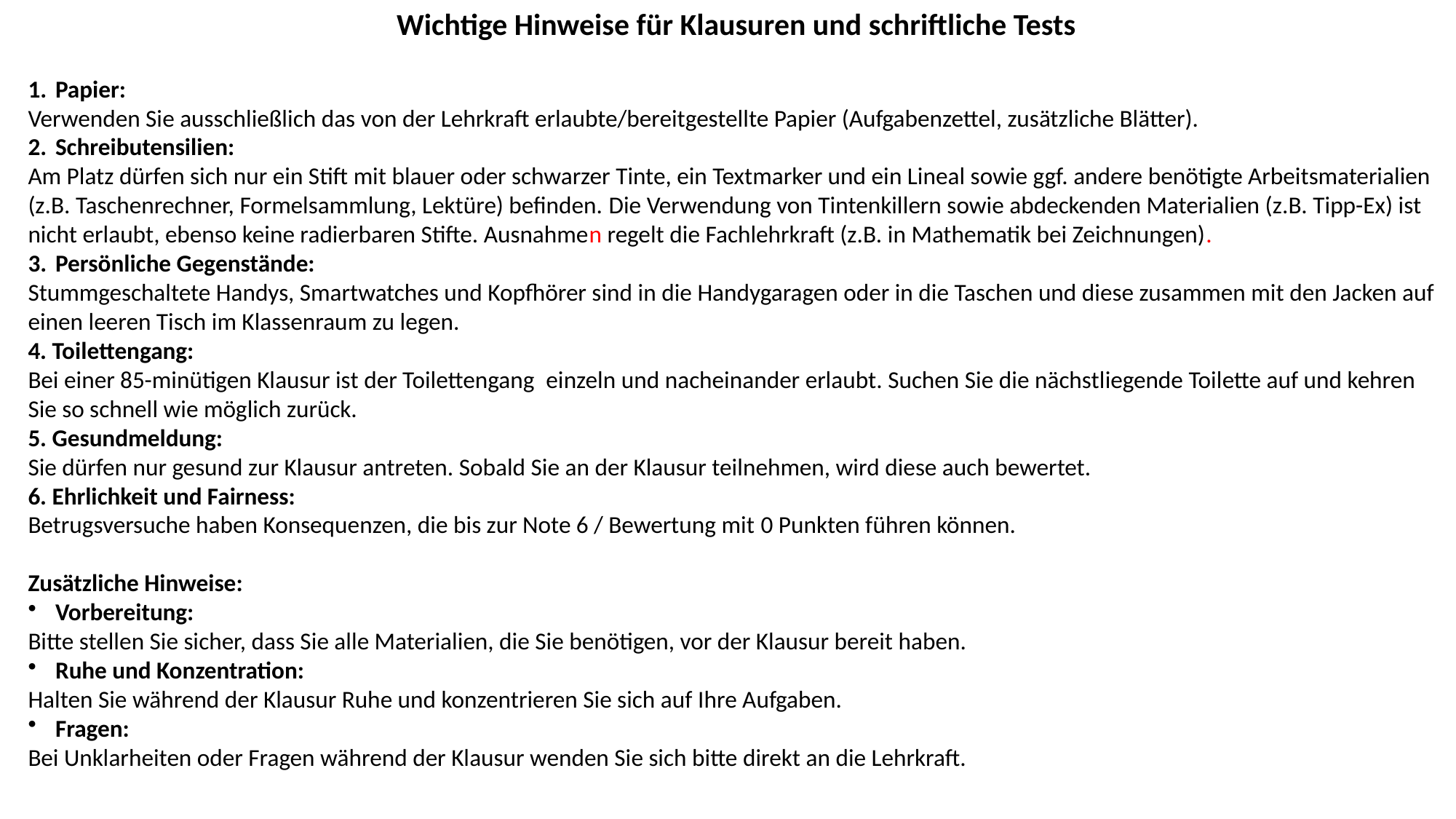

Wichtige Hinweise für Klausuren und schriftliche Tests

Papier:
Verwenden Sie ausschließlich das von der Lehrkraft erlaubte/bereitgestellte Papier (Aufgabenzettel, zusätzliche Blätter).
Schreibutensilien:
Am Platz dürfen sich nur ein Stift mit blauer oder schwarzer Tinte, ein Textmarker und ein Lineal sowie ggf. andere benötigte Arbeitsmaterialien (z.B. Taschenrechner, Formelsammlung, Lektüre) befinden. Die Verwendung von Tintenkillern sowie abdeckenden Materialien (z.B. Tipp-Ex) ist nicht erlaubt, ebenso keine radierbaren Stifte. Ausnahmen regelt die Fachlehrkraft (z.B. in Mathematik bei Zeichnungen).
Persönliche Gegenstände:
Stummgeschaltete Handys, Smartwatches und Kopfhörer sind in die Handygaragen oder in die Taschen und diese zusammen mit den Jacken auf einen leeren Tisch im Klassenraum zu legen.
4. Toilettengang:
Bei einer 85-minütigen Klausur ist der Toilettengang  einzeln und nacheinander erlaubt. Suchen Sie die nächstliegende Toilette auf und kehren Sie so schnell wie möglich zurück.
5. Gesundmeldung:
Sie dürfen nur gesund zur Klausur antreten. Sobald Sie an der Klausur teilnehmen, wird diese auch bewertet.
6. Ehrlichkeit und Fairness:
Betrugsversuche haben Konsequenzen, die bis zur Note 6 / Bewertung mit 0 Punkten führen können.

Zusätzliche Hinweise:
Vorbereitung:
Bitte stellen Sie sicher, dass Sie alle Materialien, die Sie benötigen, vor der Klausur bereit haben.
Ruhe und Konzentration:
Halten Sie während der Klausur Ruhe und konzentrieren Sie sich auf Ihre Aufgaben.
Fragen:
Bei Unklarheiten oder Fragen während der Klausur wenden Sie sich bitte direkt an die Lehrkraft.